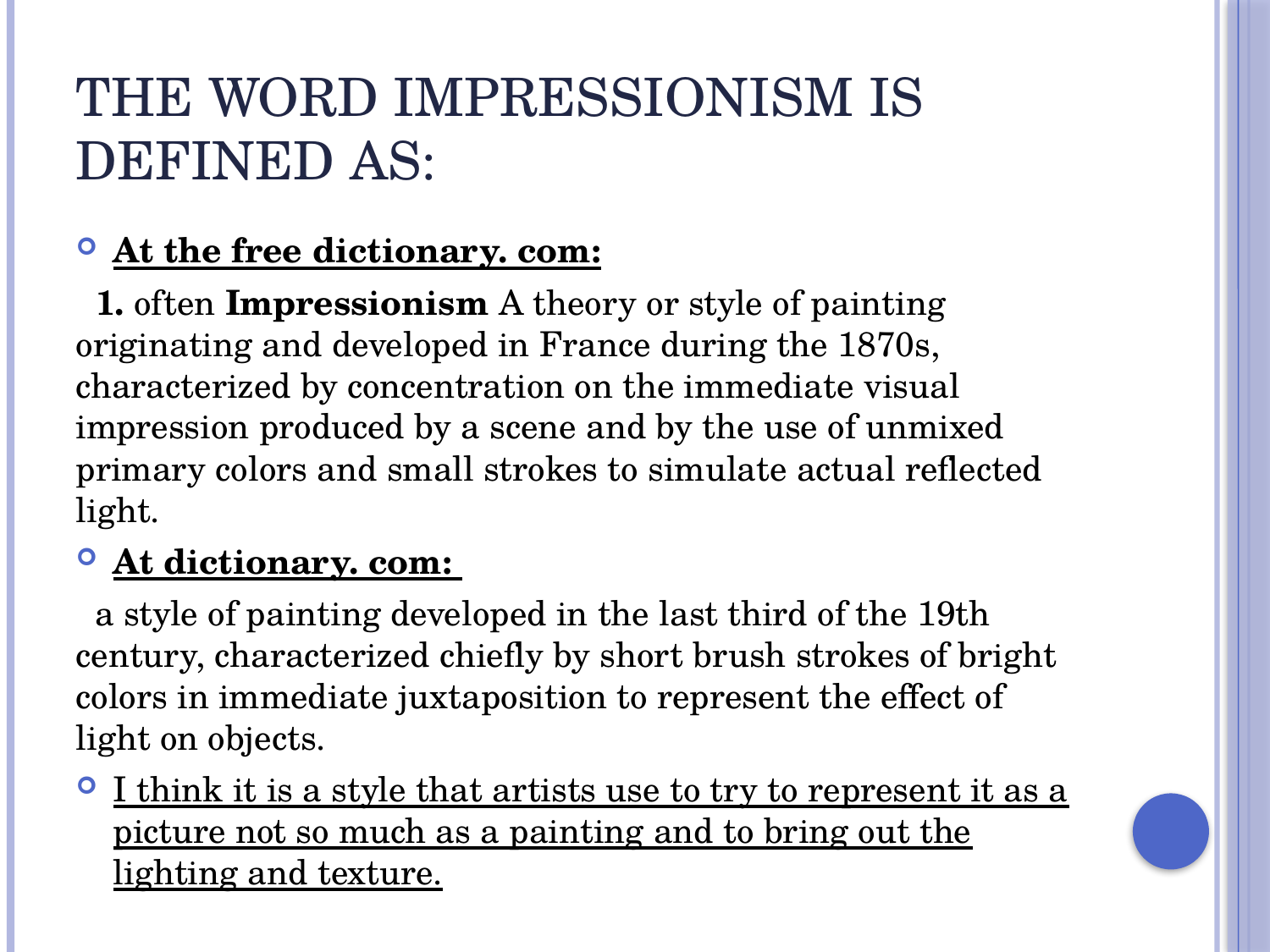

# The word impressionism is  defined as:
At the free dictionary. com:
  1. often Impressionism A theory or style of painting       originating and developed in France during the 1870s,  characterized by concentration on the immediate visual impression produced by a scene and by the use of unmixed primary colors and small strokes to simulate actual reflected light.
At dictionary. com:
  a style of painting developed in the last third of the 19th century, characterized chiefly by short brush strokes of bright colors in immediate juxtaposition to represent the effect of light on objects.
I think it is a style that artists use to try to represent it as a picture not so much as a painting and to bring out the lighting and texture.